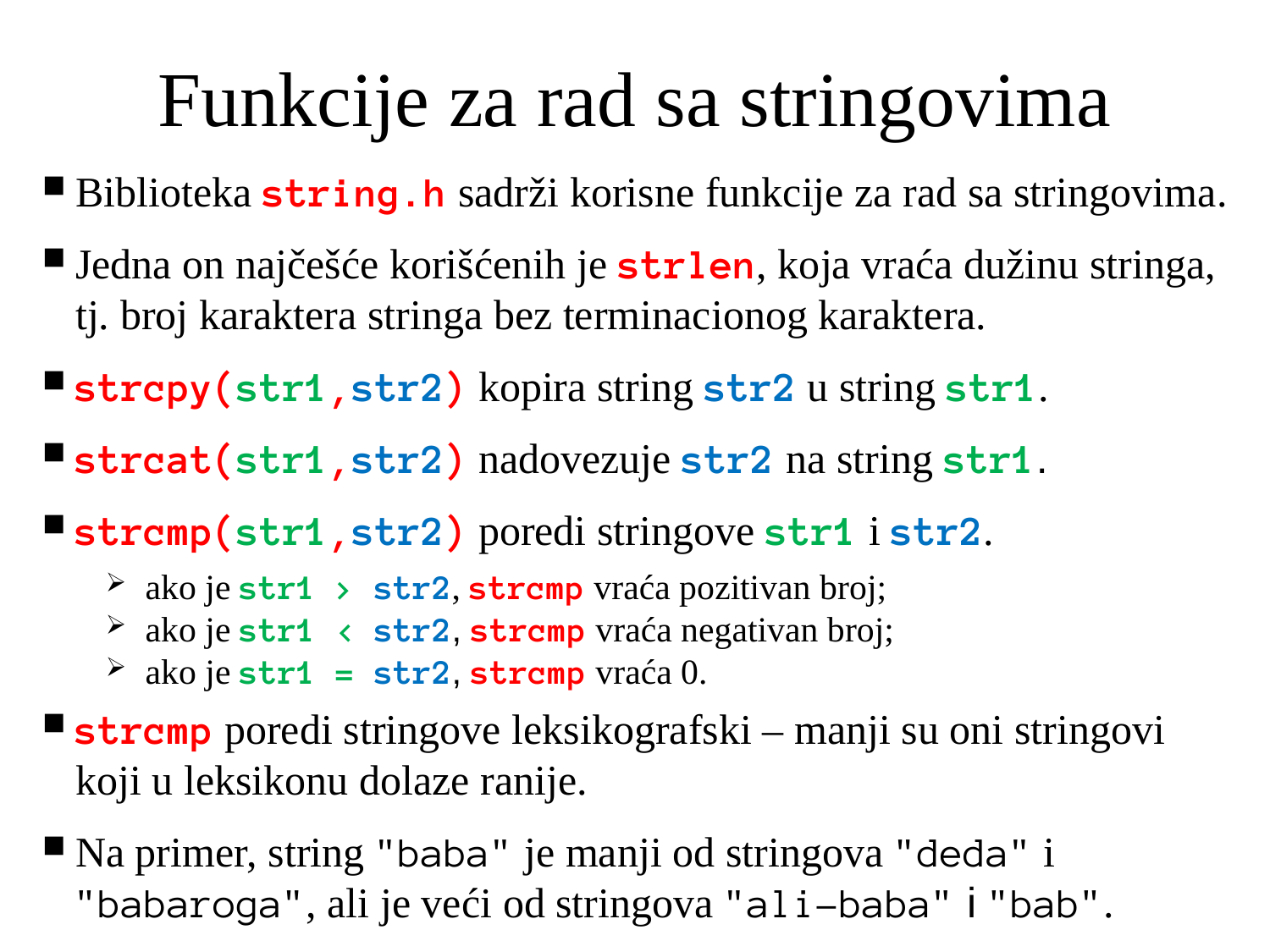

# Funkcije za rad sa stringovima
Biblioteka string.h sadrži korisne funkcije za rad sa stringovima.
Jedna on najčešće korišćenih je strlen, koja vraća dužinu stringa, tj. broj karaktera stringa bez terminacionog karaktera.
strcpy(str1,str2) kopira string str2 u string str1.
strcat(str1,str2) nadovezuje str2 na string str1.
strcmp(str1,str2) poredi stringove str1 i str2.
ako je str1 > str2, strcmp vraća pozitivan broj;
ako je str1 < str2, strcmp vraća negativan broj;
ako je str1 = str2, strcmp vraća 0.
strcmp poredi stringove leksikografski – manji su oni stringovi koji u leksikonu dolaze ranije.
Na primer, string "baba" je manji od stringova "deda" i "babaroga", ali je veći od stringova "ali-baba" i "bab".